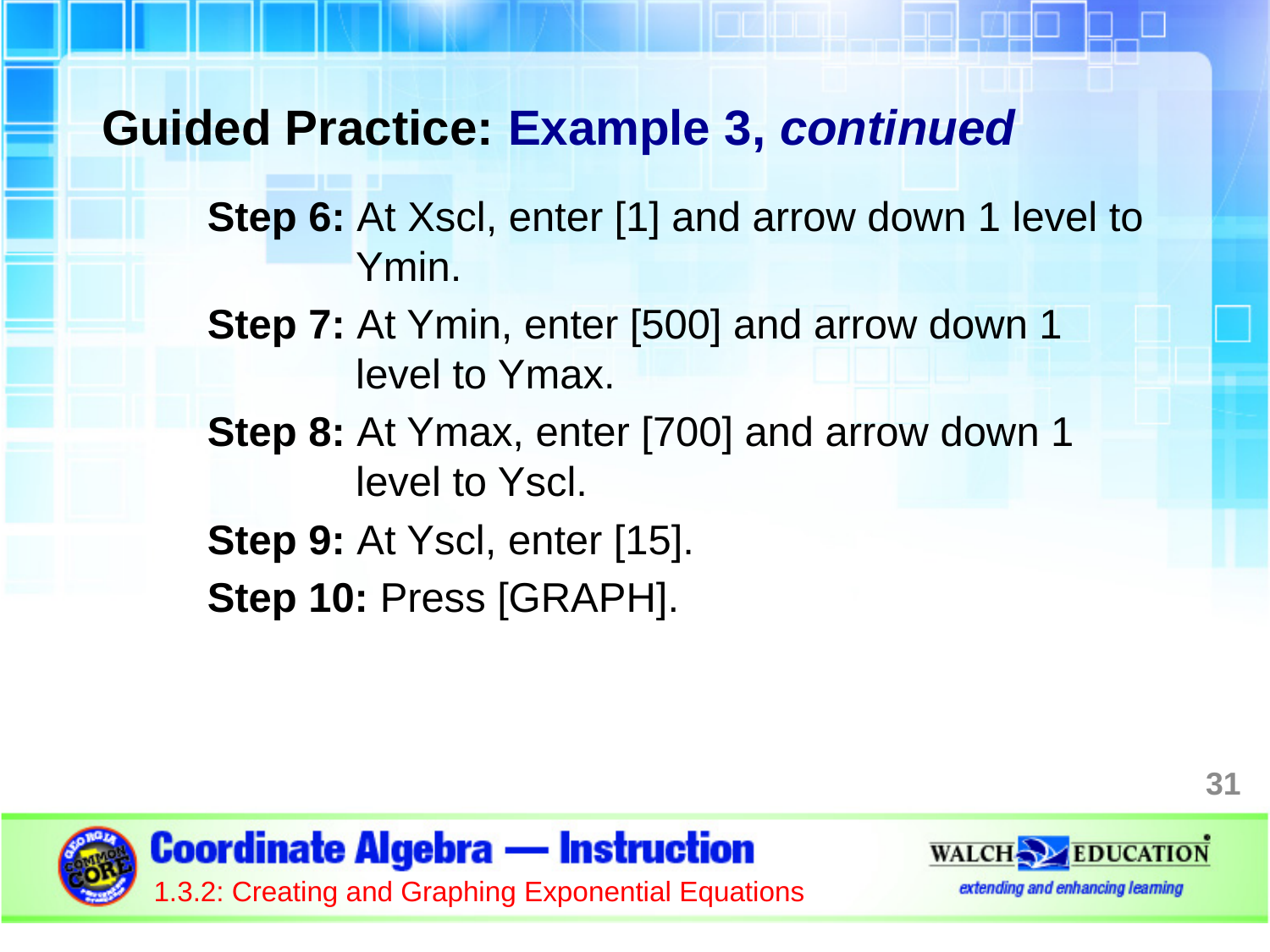

Guided Practice: Example 3, continued

Step 6: At Xscl, enter [1] and arrow down 1 level to  Ymin.
Step 7: At Ymin, enter [500] and arrow down 1 level to Ymax.
Step 8: At Ymax, enter [700] and arrow down 1 level to Yscl.
Step 9: At Yscl, enter [15].
Step 10: Press [GRAPH].
31
1.3.2: Creating and Graphing Exponential Equations